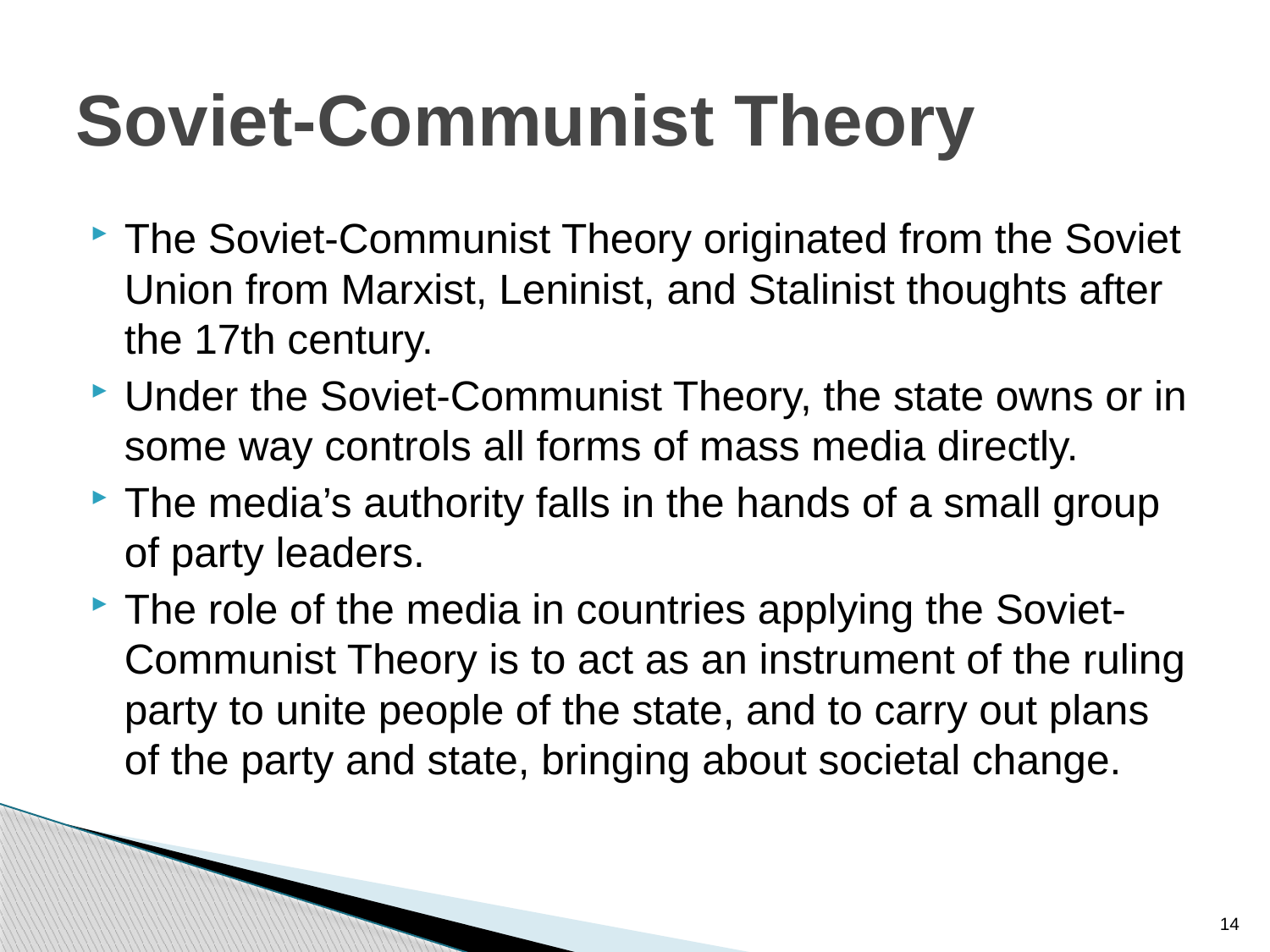

# Soviet-Communist Theory
The Soviet-Communist Theory originated from the Soviet Union from Marxist, Leninist, and Stalinist thoughts after the 17th century.
Under the Soviet-Communist Theory, the state owns or in some way controls all forms of mass media directly.
The media’s authority falls in the hands of a small group of party leaders.
The role of the media in countries applying the Soviet-Communist Theory is to act as an instrument of the ruling party to unite people of the state, and to carry out plans of the party and state, bringing about societal change.
14